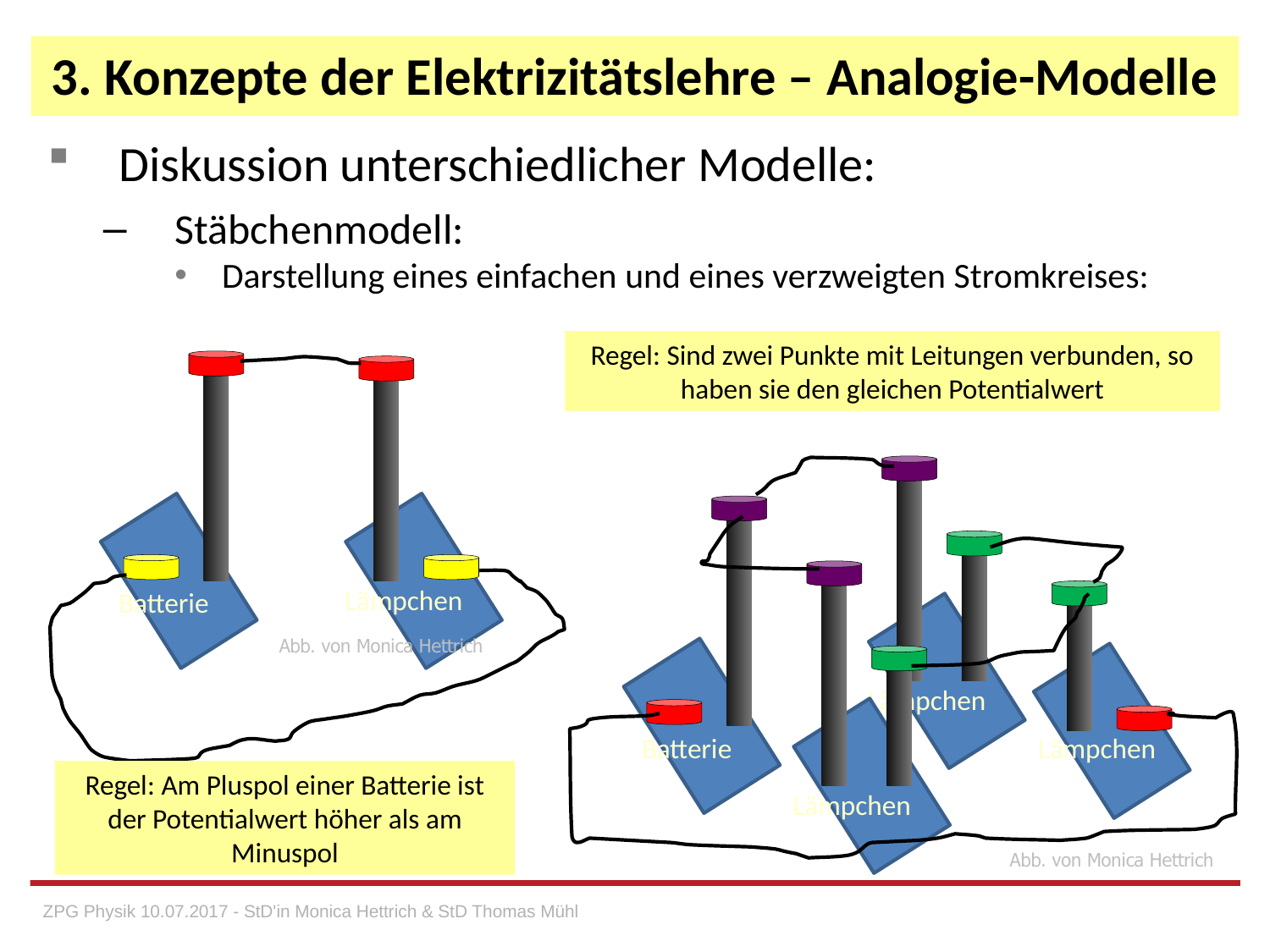

# 3. Konzepte der Elektrizitätslehre – Analogie-Modelle
Diskussion unterschiedlicher Modelle:
Stäbchenmodell:
Darstellung eines einfachen und eines verzweigten Stromkreises:
Regel: Sind zwei Punkte mit Leitungen verbunden, so haben sie den gleichen Potentialwert

Lämpchen
Batterie

Lämpchen

Batterie

Lämpchen

Lämpchen

Abb. von Monica Hettrich
Regel: Am Pluspol einer Batterie ist der Potentialwert höher als am Minuspol
Abb. von Monica Hettrich
ZPG Physik 10.07.2017 - StD'in Monica Hettrich & StD Thomas Mühl